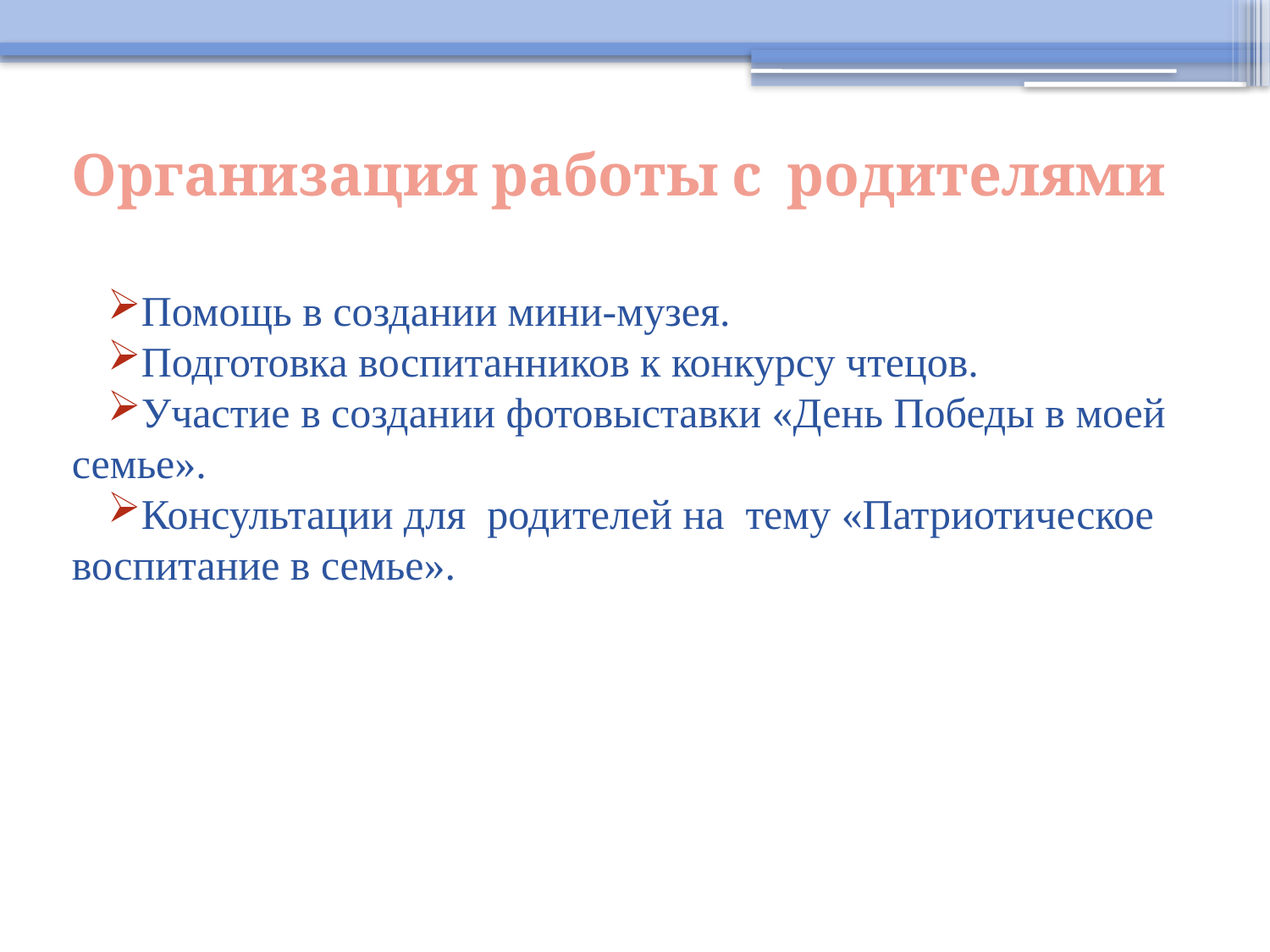

# Организация работы с  родителями
Помощь в создании мини-музея.
Подготовка воспитанников к конкурсу чтецов.
Участие в создании фотовыставки «День Победы в моей семье».
Консультации для  родителей на  тему «Патриотическое воспитание в семье».